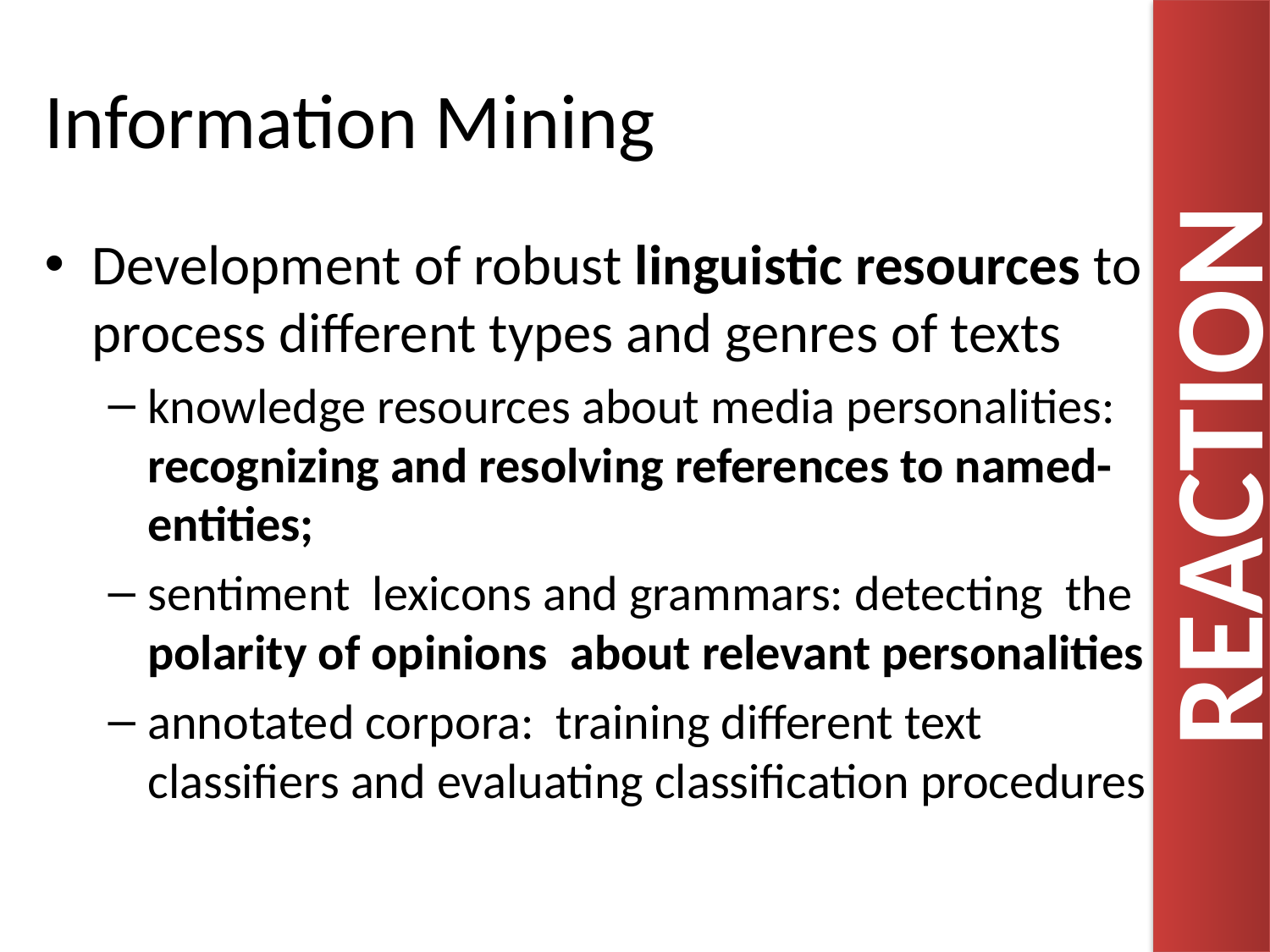

# Information Mining
Development of robust linguistic resources to process different types and genres of texts
knowledge resources about media personalities: recognizing and resolving references to named-entities;
sentiment  lexicons and grammars: detecting  the polarity of opinions  about relevant personalities
annotated corpora:  training different text classifiers and evaluating classification procedures